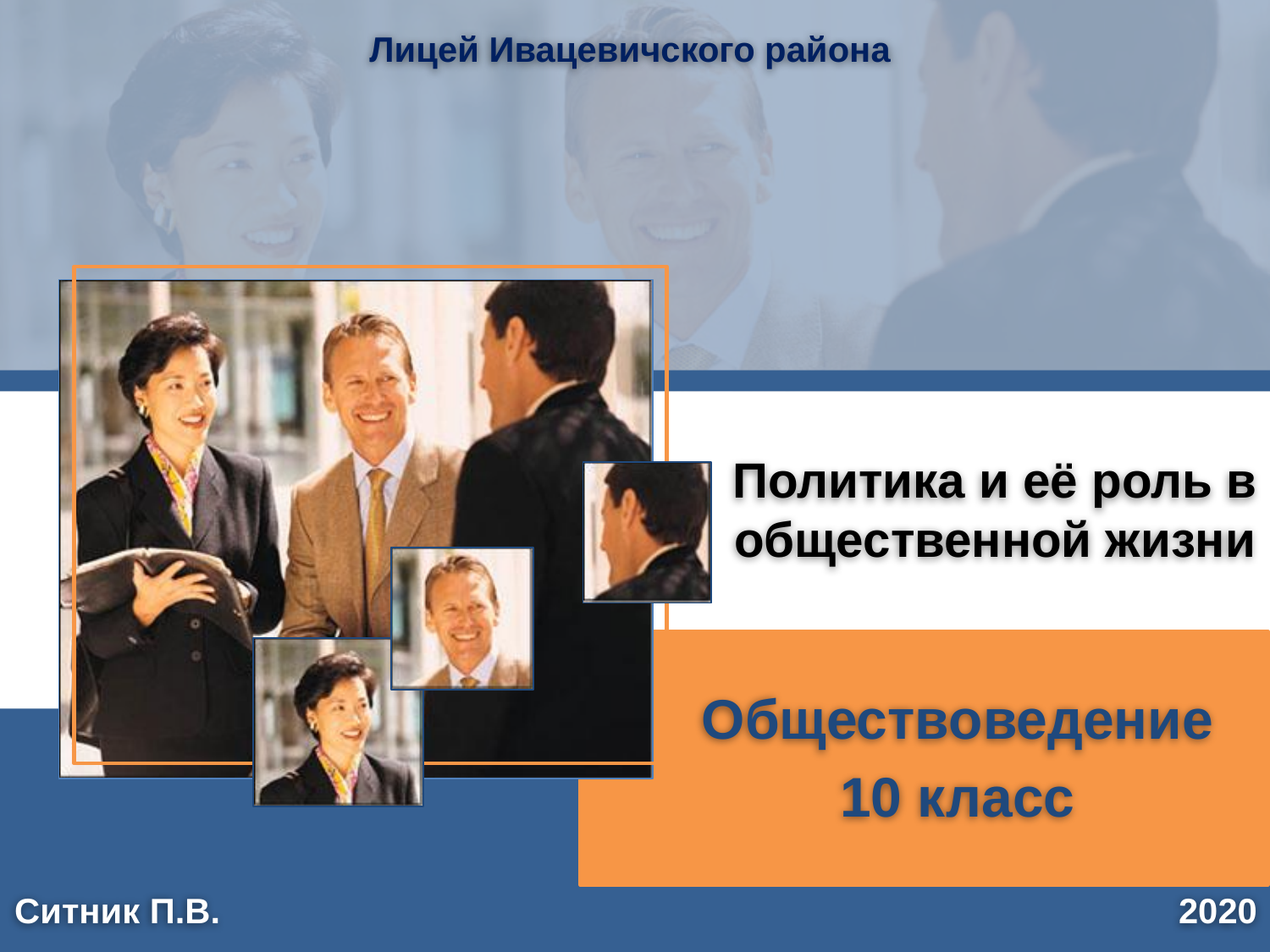

Лицей Ивацевичского района
# Политика и её роль в общественной жизни
Обществоведение
10 класс
2020
Ситник П.В.